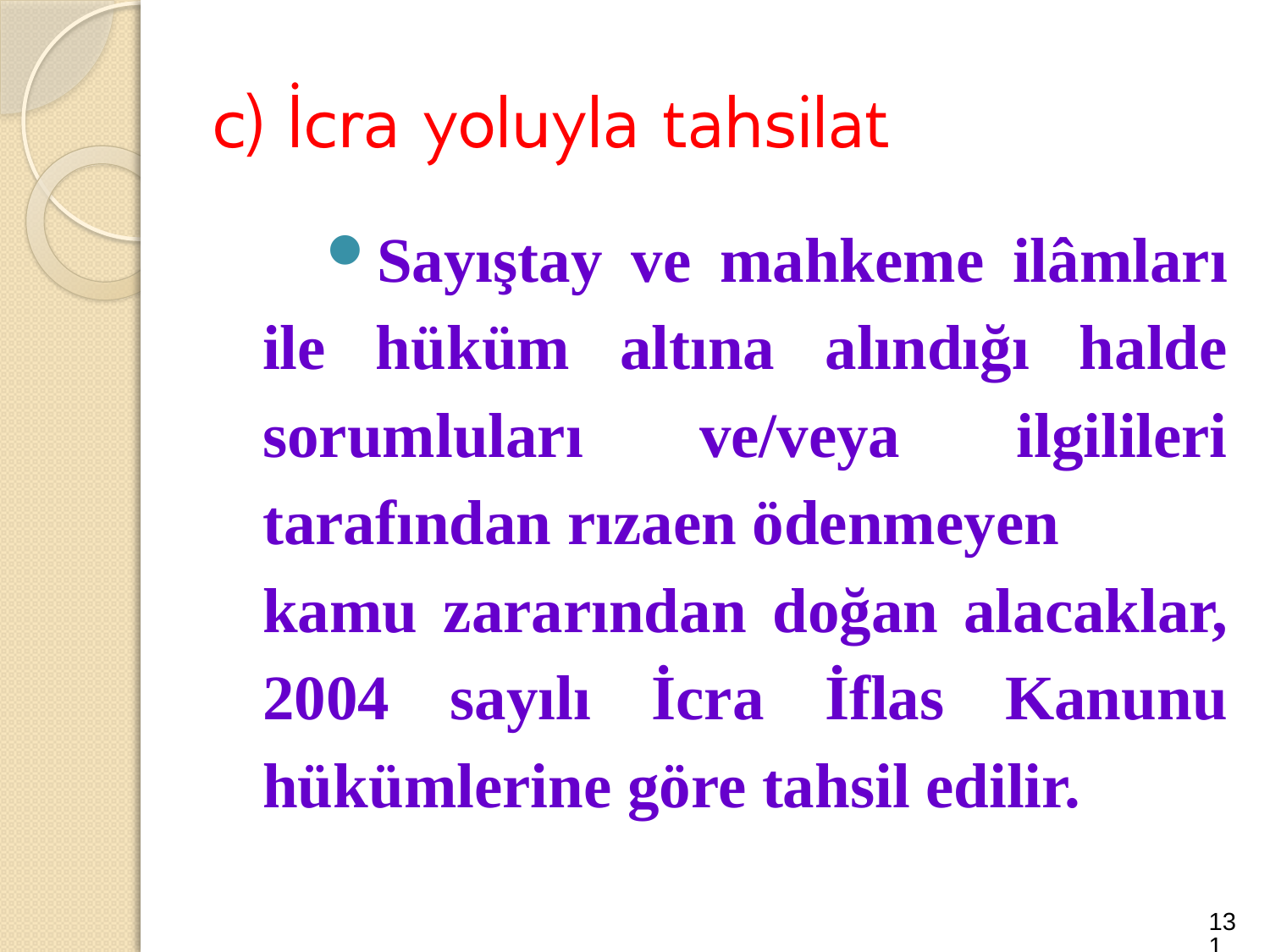

# c) İcra yoluyla tahsilat
Sayıştay ve mahkeme ilâmları ile hüküm altına alındığı halde sorumluları ve/veya ilgilileri tarafından rızaen ödenmeyen kamu zararından doğan alacaklar, 2004 sayılı İcra İflas Kanunu hükümlerine göre tahsil edilir.

131